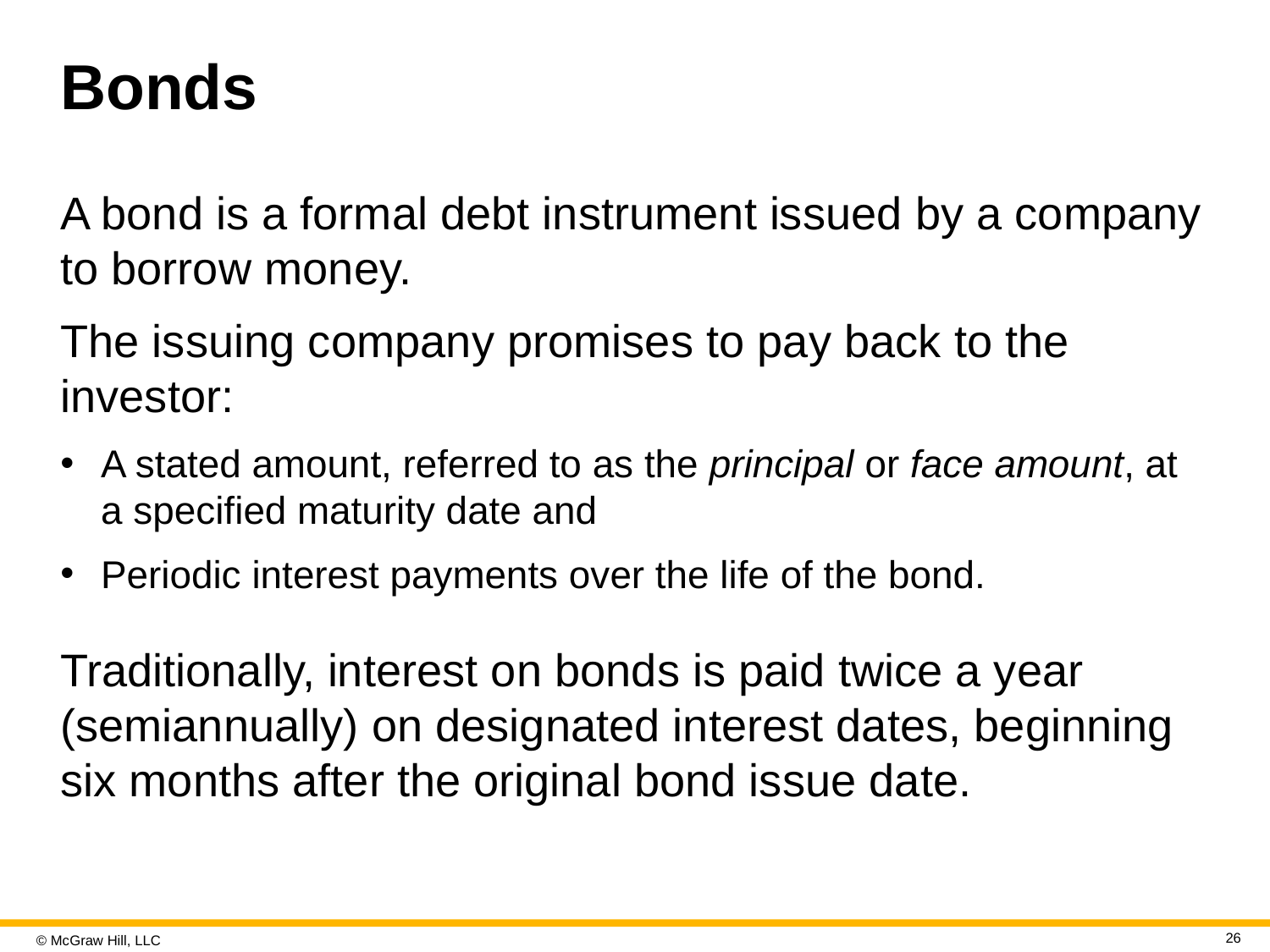

# Bonds
A bond is a formal debt instrument issued by a company to borrow money.
The issuing company promises to pay back to the investor:
A stated amount, referred to as the principal or face amount, at a specified maturity date and
Periodic interest payments over the life of the bond.
Traditionally, interest on bonds is paid twice a year (semiannually) on designated interest dates, beginning six months after the original bond issue date.
26